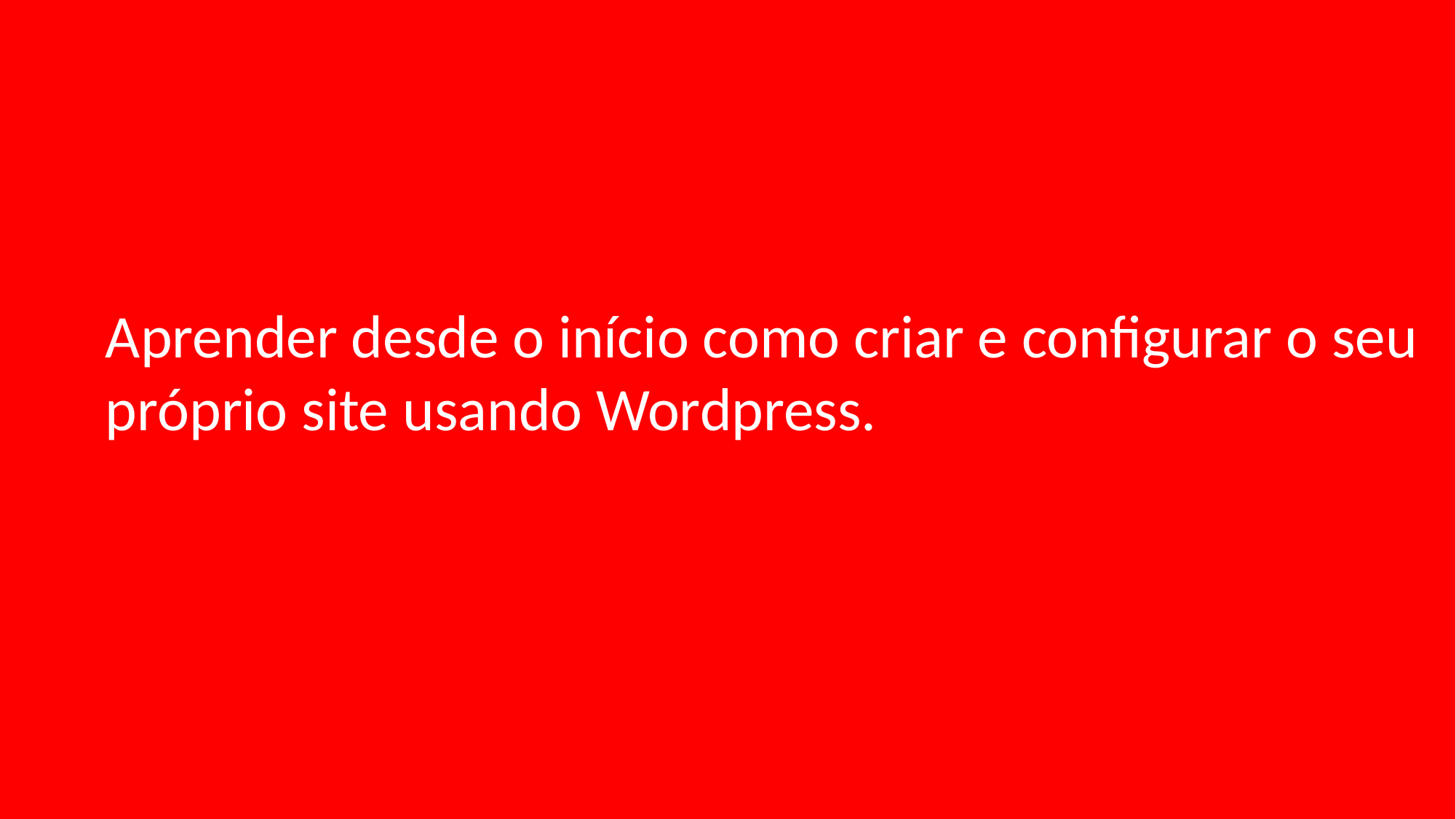

Aprender desde o início como criar e configurar o seu próprio site usando Wordpress.